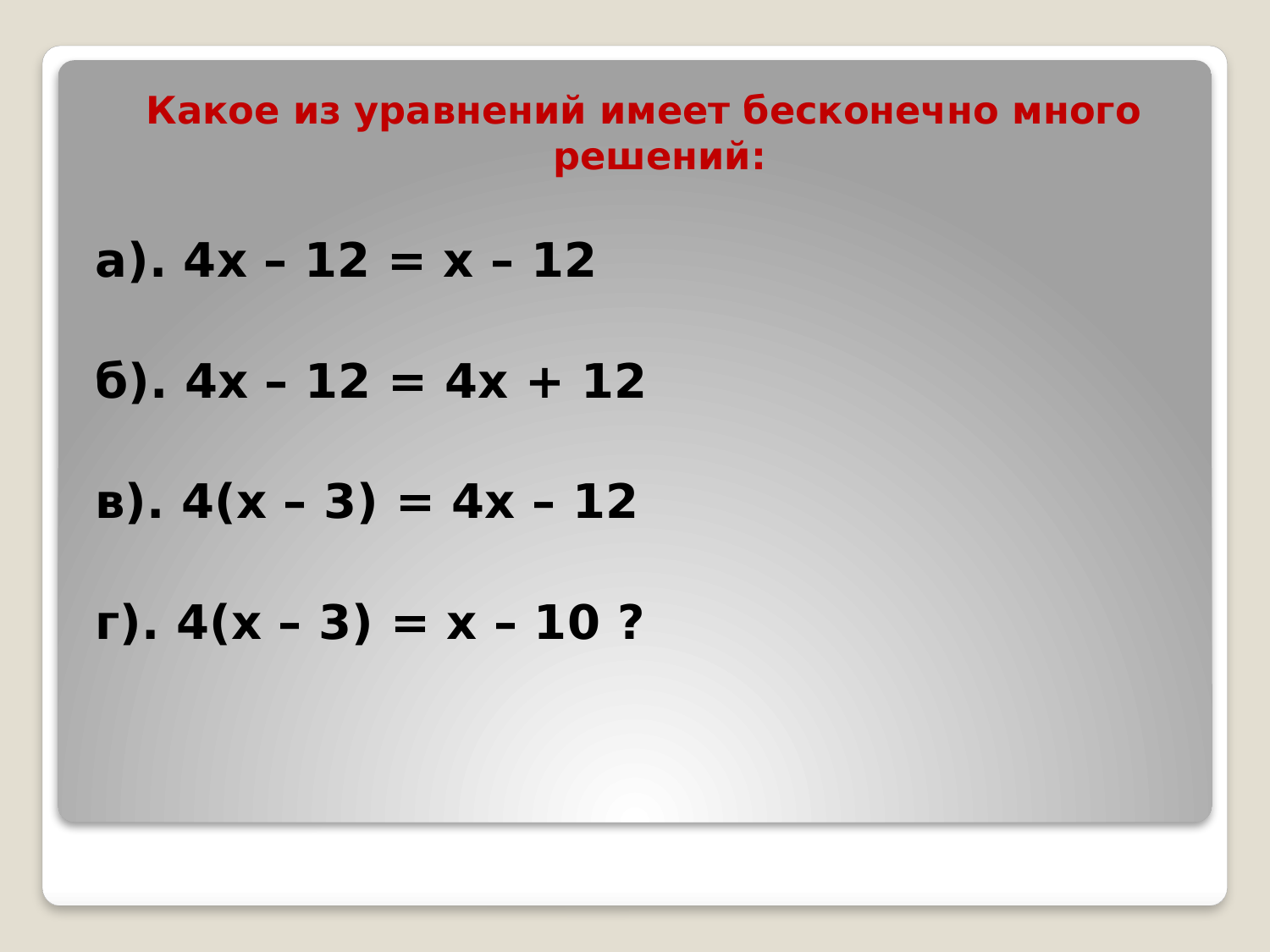

Какое из уравнений имеет бесконечно много решений:

а). 4х – 12 = х – 12

б). 4х – 12 = 4х + 12

в). 4(х – 3) = 4х – 12

г). 4(х – 3) = х – 10 ?
#